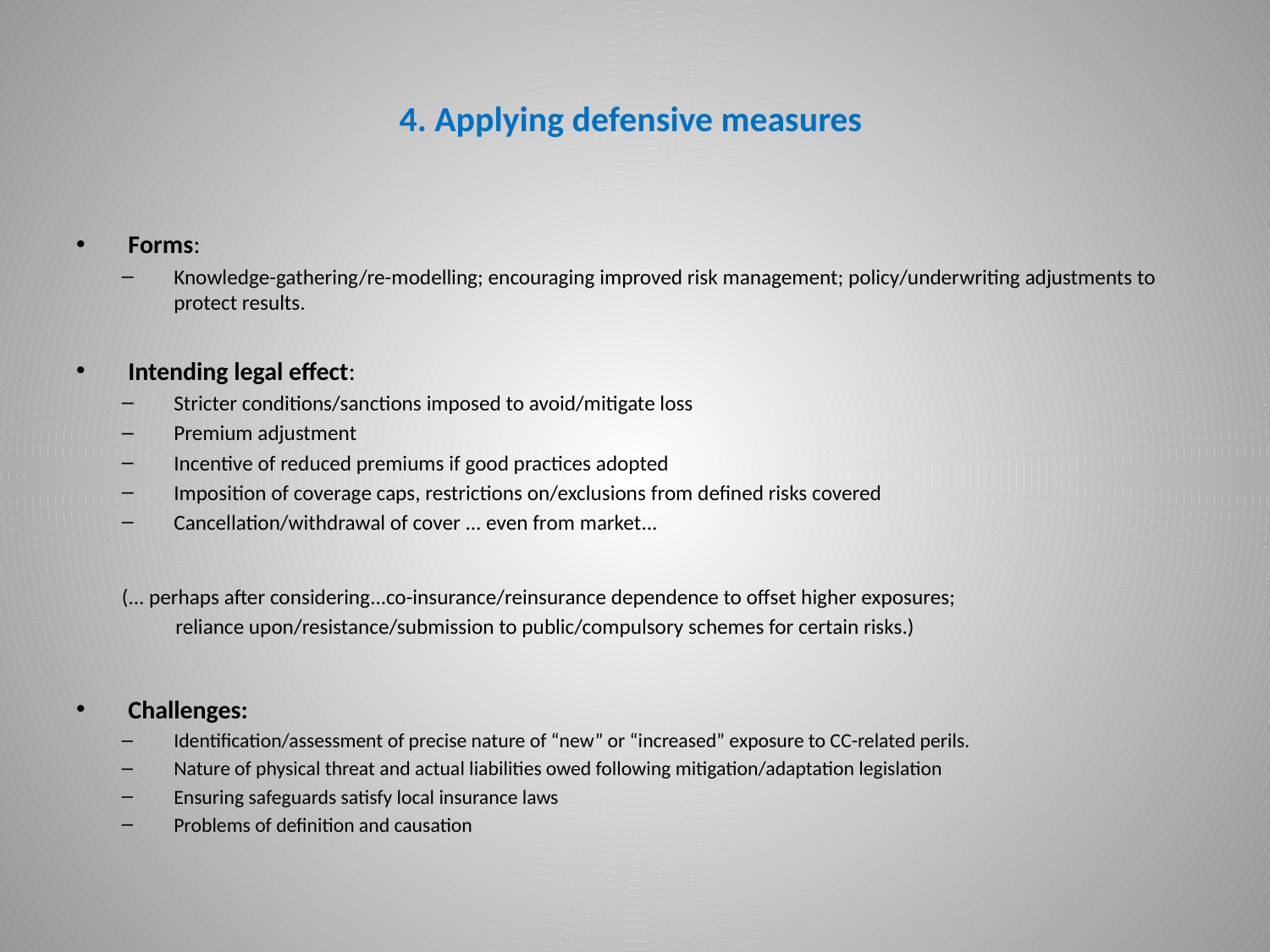

# 4. Applying defensive measures
Forms:
Knowledge-gathering/re-modelling; encouraging improved risk management; policy/underwriting adjustments to protect results.

Intending legal effect:
Stricter conditions/sanctions imposed to avoid/mitigate loss
Premium adjustment
Incentive of reduced premiums if good practices adopted
Imposition of coverage caps, restrictions on/exclusions from defined risks covered
Cancellation/withdrawal of cover ... even from market...

(... perhaps after considering...co-insurance/reinsurance dependence to offset higher exposures;
           reliance upon/resistance/submission to public/compulsory schemes for certain risks.)

Challenges:
Identification/assessment of precise nature of “new” or “increased” exposure to CC-related perils.
Nature of physical threat and actual liabilities owed following mitigation/adaptation legislation
Ensuring safeguards satisfy local insurance laws
Problems of definition and causation